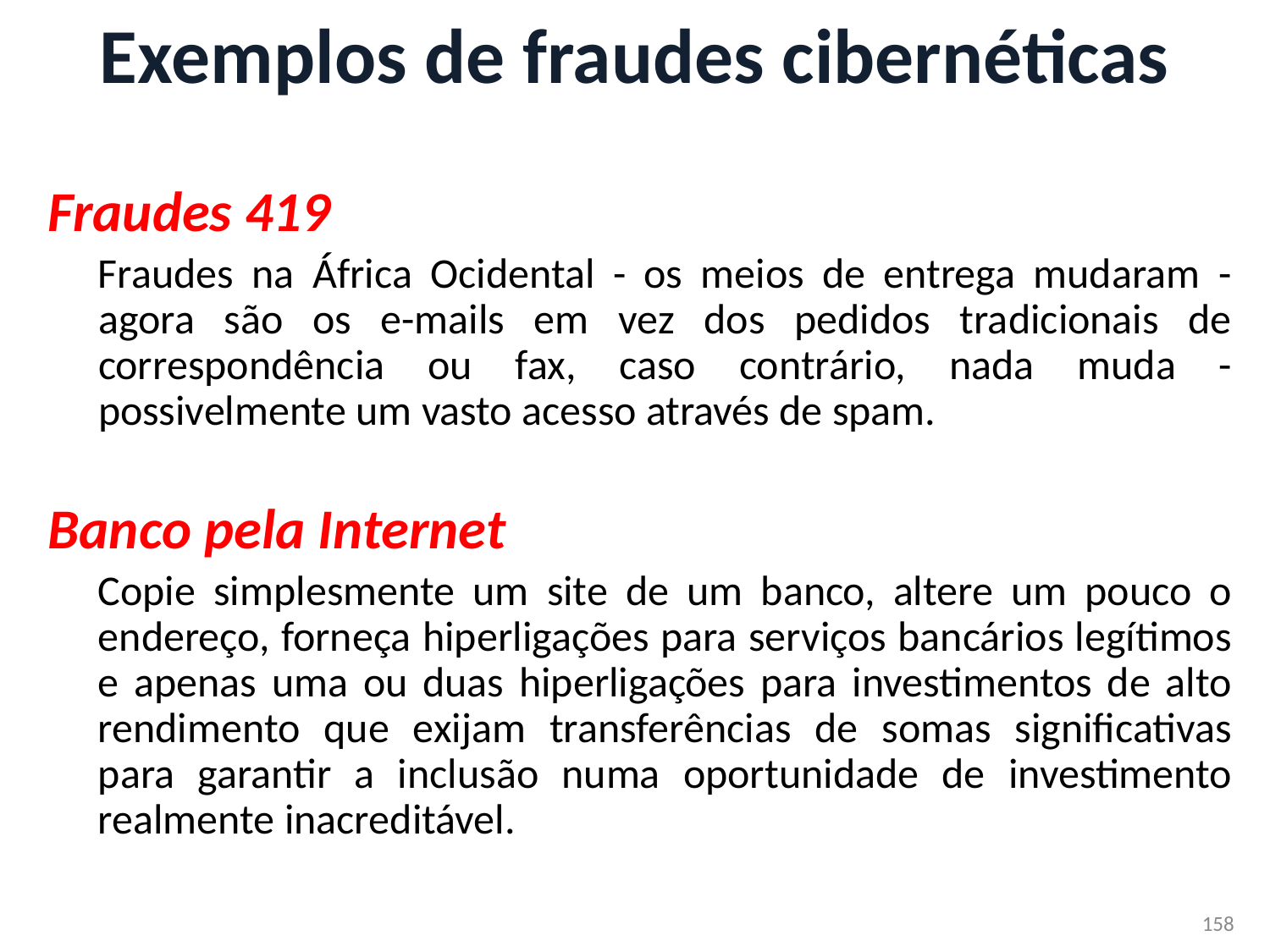

# Exemplos de fraudes cibernéticas
Fraudes 419
Fraudes na África Ocidental - os meios de entrega mudaram - agora são os e-mails em vez dos pedidos tradicionais de correspondência ou fax, caso contrário, nada muda - possivelmente um vasto acesso através de spam.

Banco pela Internet
Copie simplesmente um site de um banco, altere um pouco o endereço, forneça hiperligações para serviços bancários legítimos e apenas uma ou duas hiperligações para investimentos de alto rendimento que exijam transferências de somas significativas para garantir a inclusão numa oportunidade de investimento realmente inacreditável.

158